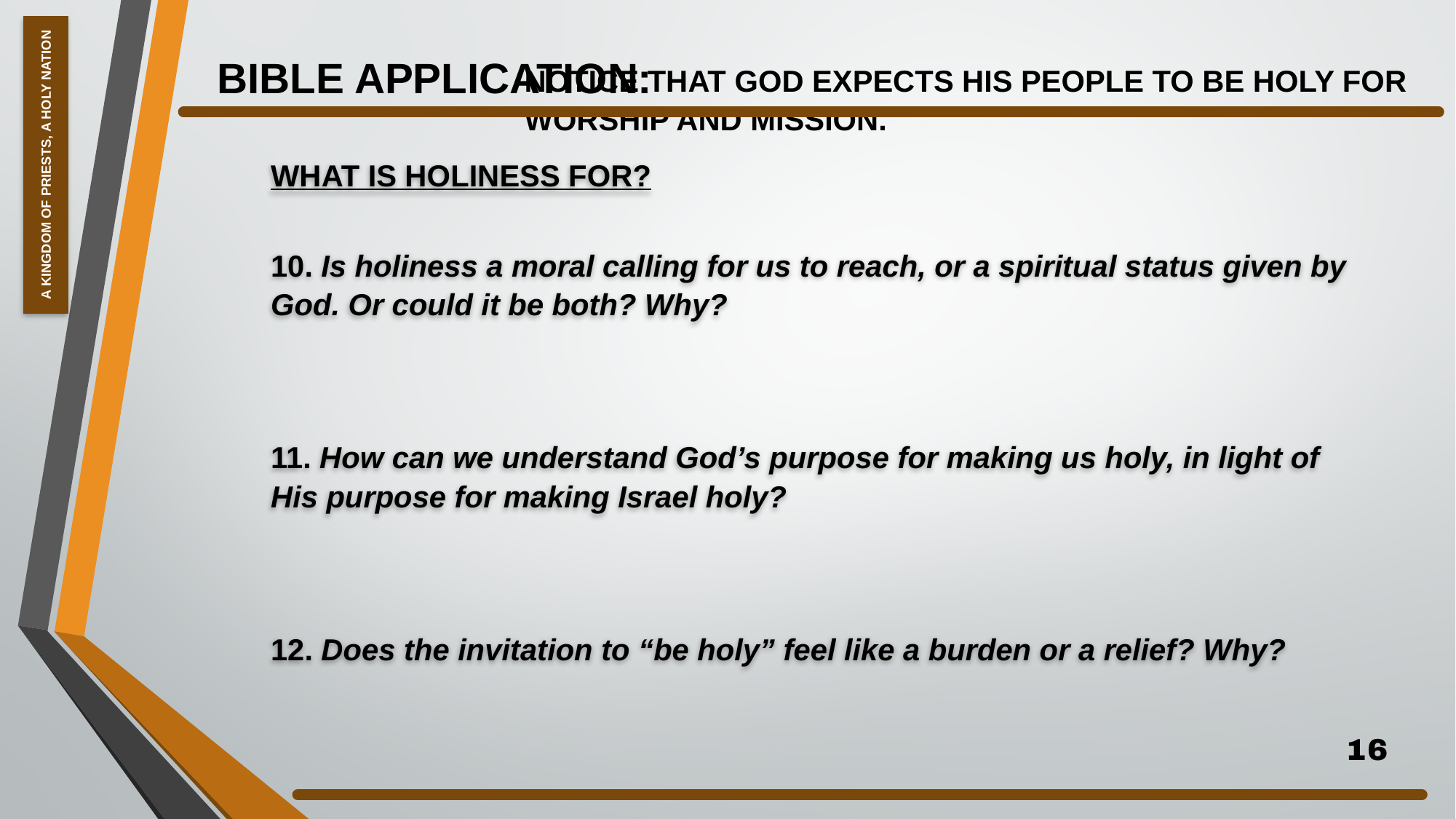

Bible Application:
Notice that God expects His people to be holy for worship and mission.
A Kingdom of Priests, A Holy Nation
What Is Holiness For?

10. Is holiness a moral calling for us to reach, or a spiritual status given by God. Or could it be both? Why?

11. How can we understand God’s purpose for making us holy, in light of His purpose for making Israel holy?

12. Does the invitation to “be holy” feel like a burden or a relief? Why?

16